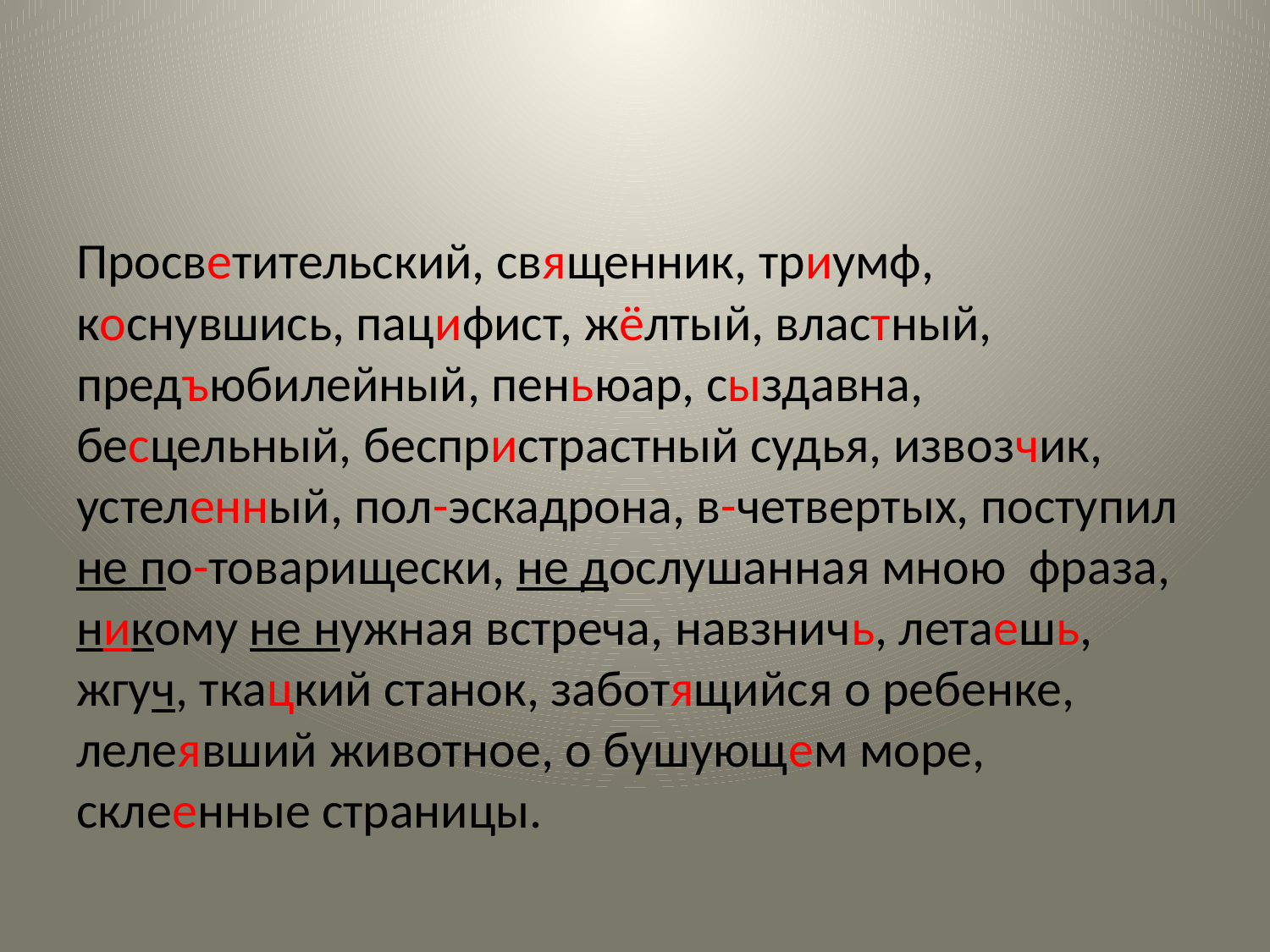

#
Просветительский, священник, триумф, коснувшись, пацифист, жёлтый, властный, предъюбилейный, пеньюар, сыздавна, бесцельный, беспристрастный судья, извозчик, устеленный, пол-эскадрона, в-четвертых, поступил не по-товарищески, не дослушанная мною  фраза, никому не нужная встреча, навзничь, летаешь, жгуч, ткацкий станок, заботящийся о ребенке, лелеявший животное, о бушующем море, склеенные страницы.